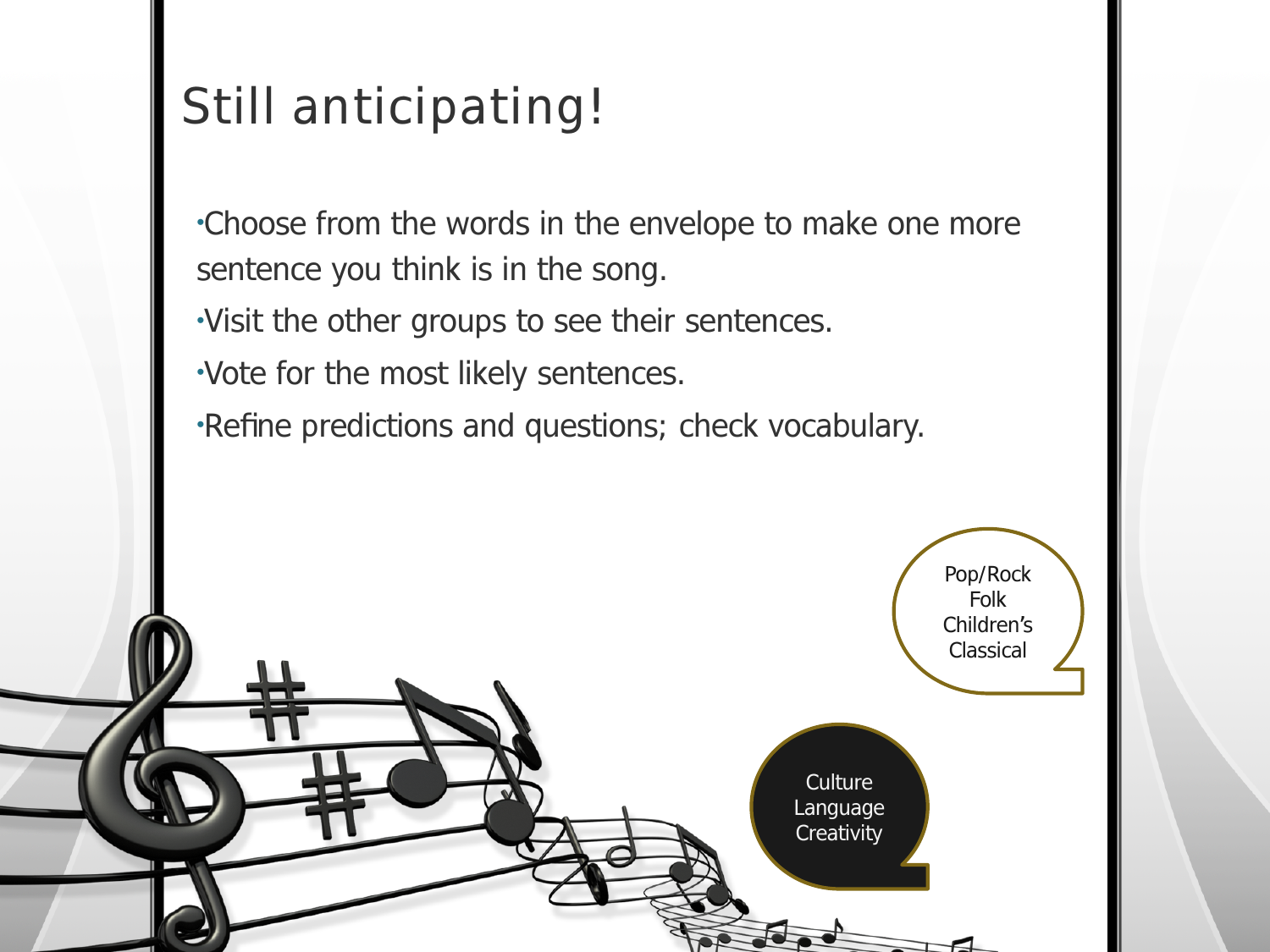

# Still anticipating!
Choose from the words in the envelope to make one more sentence you think is in the song.
Visit the other groups to see their sentences.
Vote for the most likely sentences.
Refine predictions and questions; check vocabulary.

Pop/Rock
Folk
Children’s
Classical
Culture
Language
Creativity